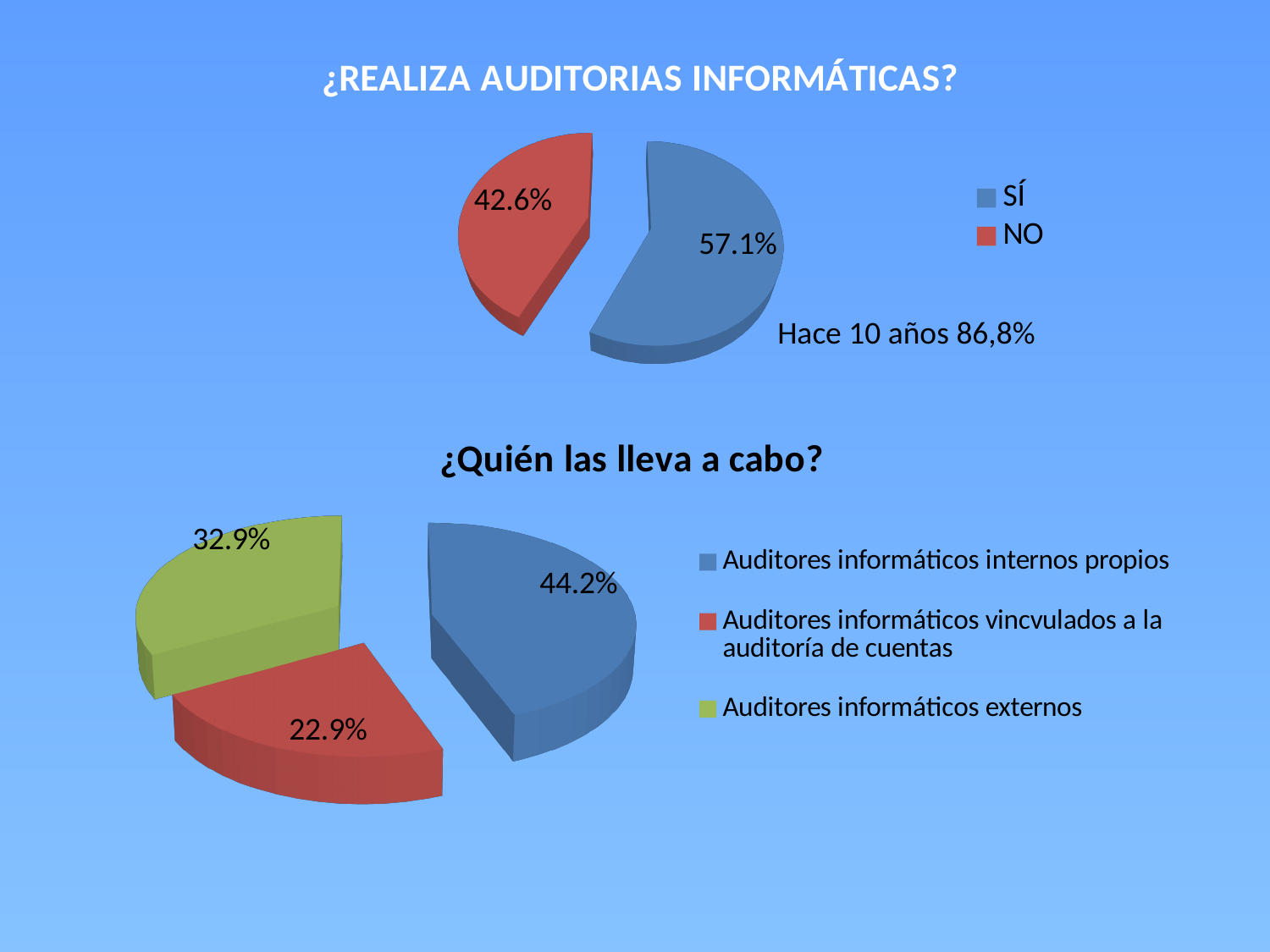

[unsupported chart]

Hace 10 años 86,8%

[unsupported chart]